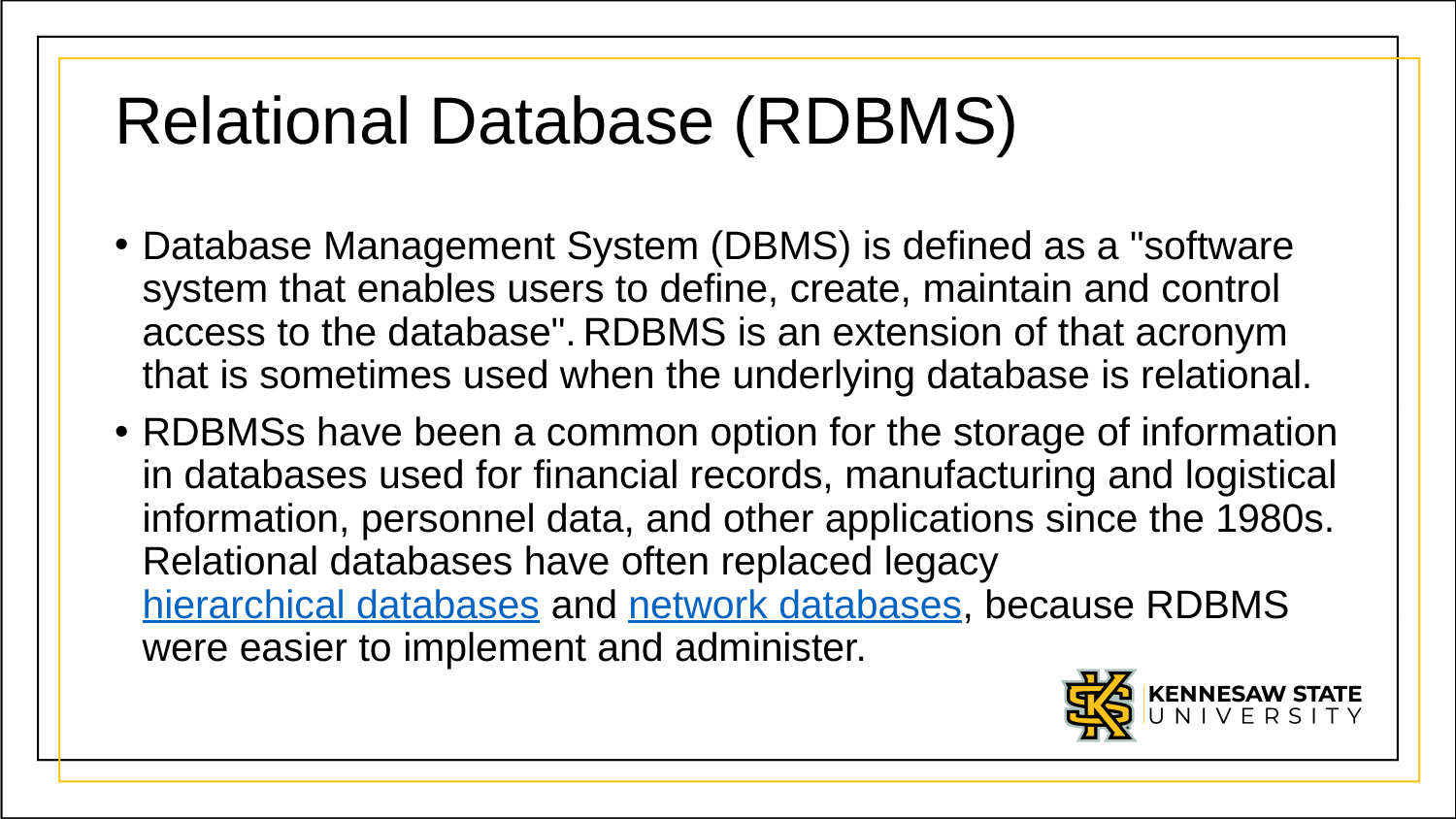

# Relational Database (RDBMS)
Database Management System (DBMS) is defined as a "software system that enables users to define, create, maintain and control access to the database". RDBMS is an extension of that acronym that is sometimes used when the underlying database is relational.
RDBMSs have been a common option for the storage of information in databases used for financial records, manufacturing and logistical information, personnel data, and other applications since the 1980s. Relational databases have often replaced legacy hierarchical databases and network databases, because RDBMS were easier to implement and administer.